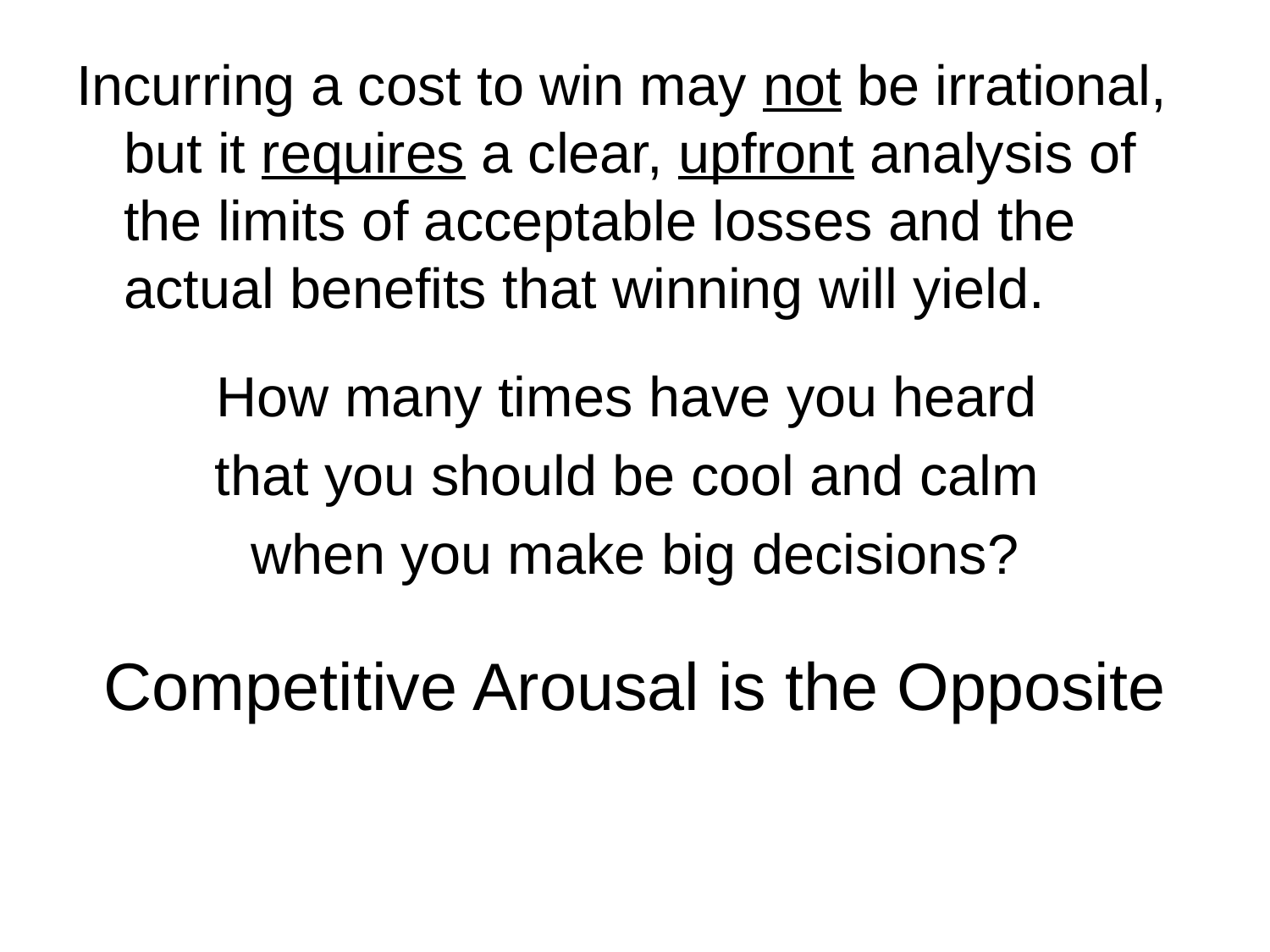

Incurring a cost to win may not be irrational, but it requires a clear, upfront analysis of the limits of acceptable losses and the actual benefits that winning will yield.

How many times have you heard
that you should be cool and calm
when you make big decisions?

Competitive Arousal is the Opposite